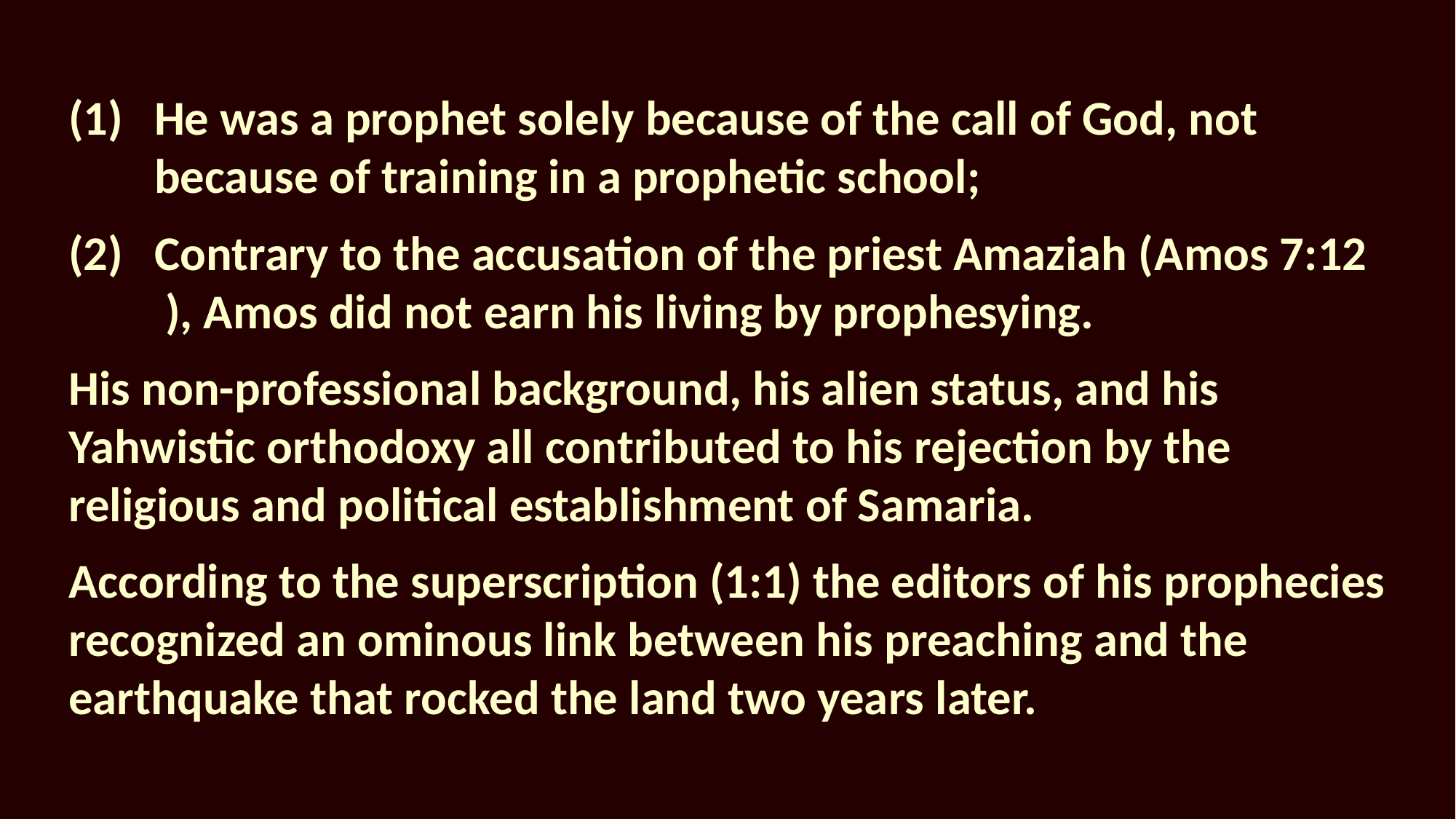

He was a prophet solely because of the call of God, not because of training in a prophetic school;
Contrary to the accusation of the priest Amaziah (Amos 7:12 ), Amos did not earn his living by prophesying.
His non-professional background, his alien status, and his Yahwistic orthodoxy all contributed to his rejection by the religious and political establishment of Samaria.
According to the superscription (1:1) the editors of his prophecies recognized an ominous link between his preaching and the earthquake that rocked the land two years later.